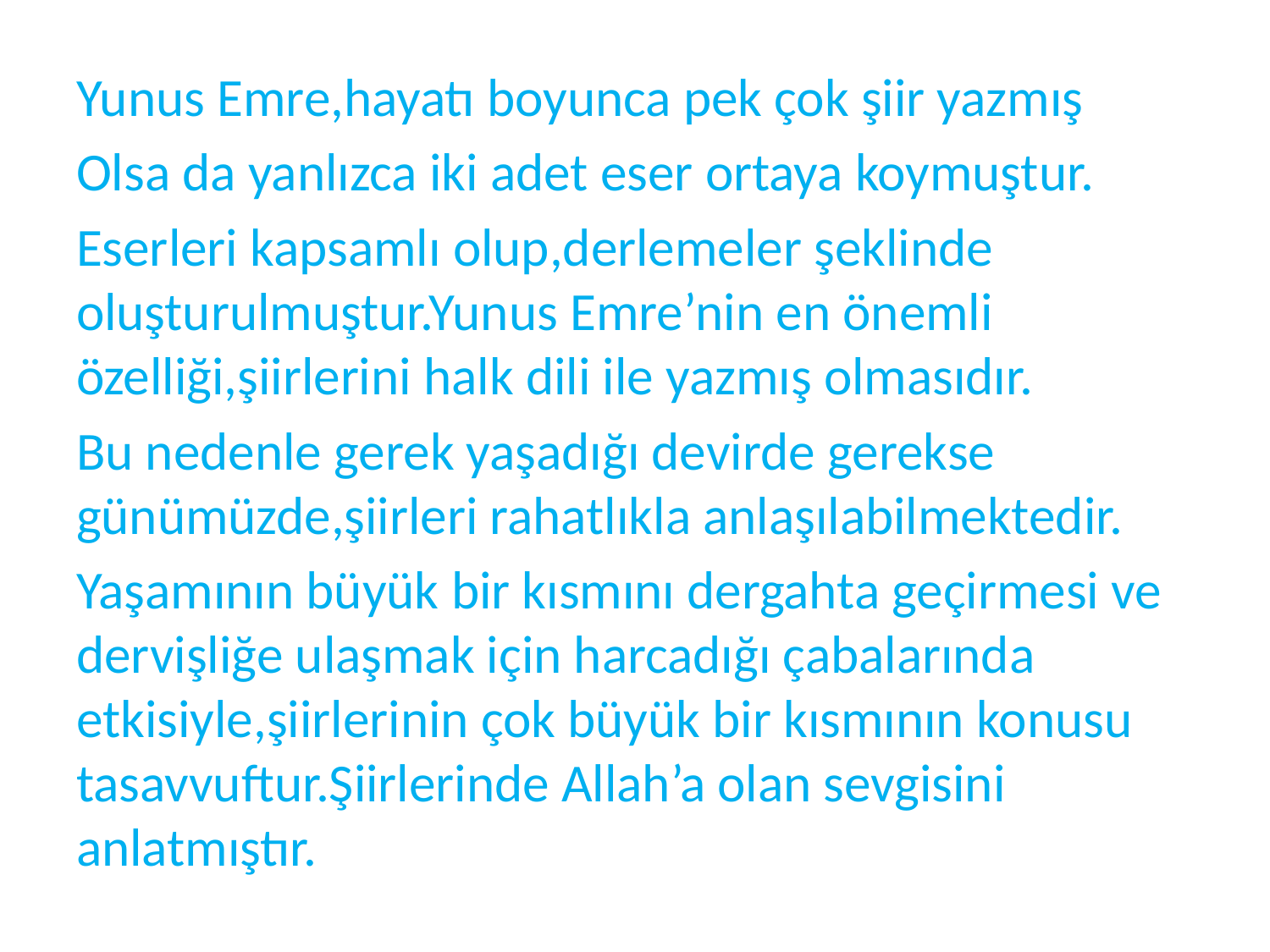

Yunus Emre,hayatı boyunca pek çok şiir yazmış
Olsa da yanlızca iki adet eser ortaya koymuştur.
Eserleri kapsamlı olup,derlemeler şeklinde oluşturulmuştur.Yunus Emre’nin en önemli özelliği,şiirlerini halk dili ile yazmış olmasıdır.
Bu nedenle gerek yaşadığı devirde gerekse günümüzde,şiirleri rahatlıkla anlaşılabilmektedir.
Yaşamının büyük bir kısmını dergahta geçirmesi ve dervişliğe ulaşmak için harcadığı çabalarında etkisiyle,şiirlerinin çok büyük bir kısmının konusu tasavvuftur.Şiirlerinde Allah’a olan sevgisini anlatmıştır.